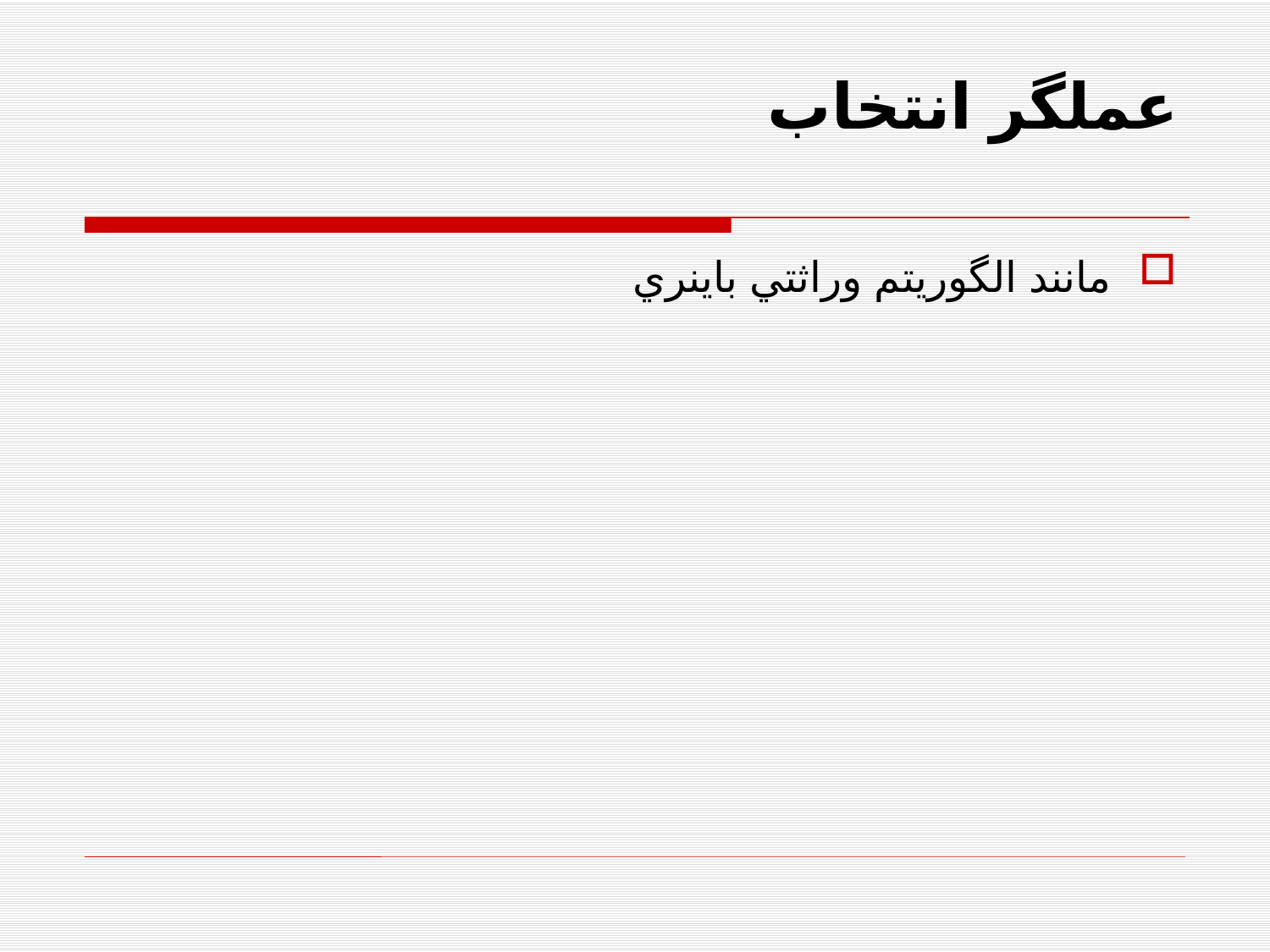

# عملگر انتخاب

مانند الگوريتم وراثتي باينري